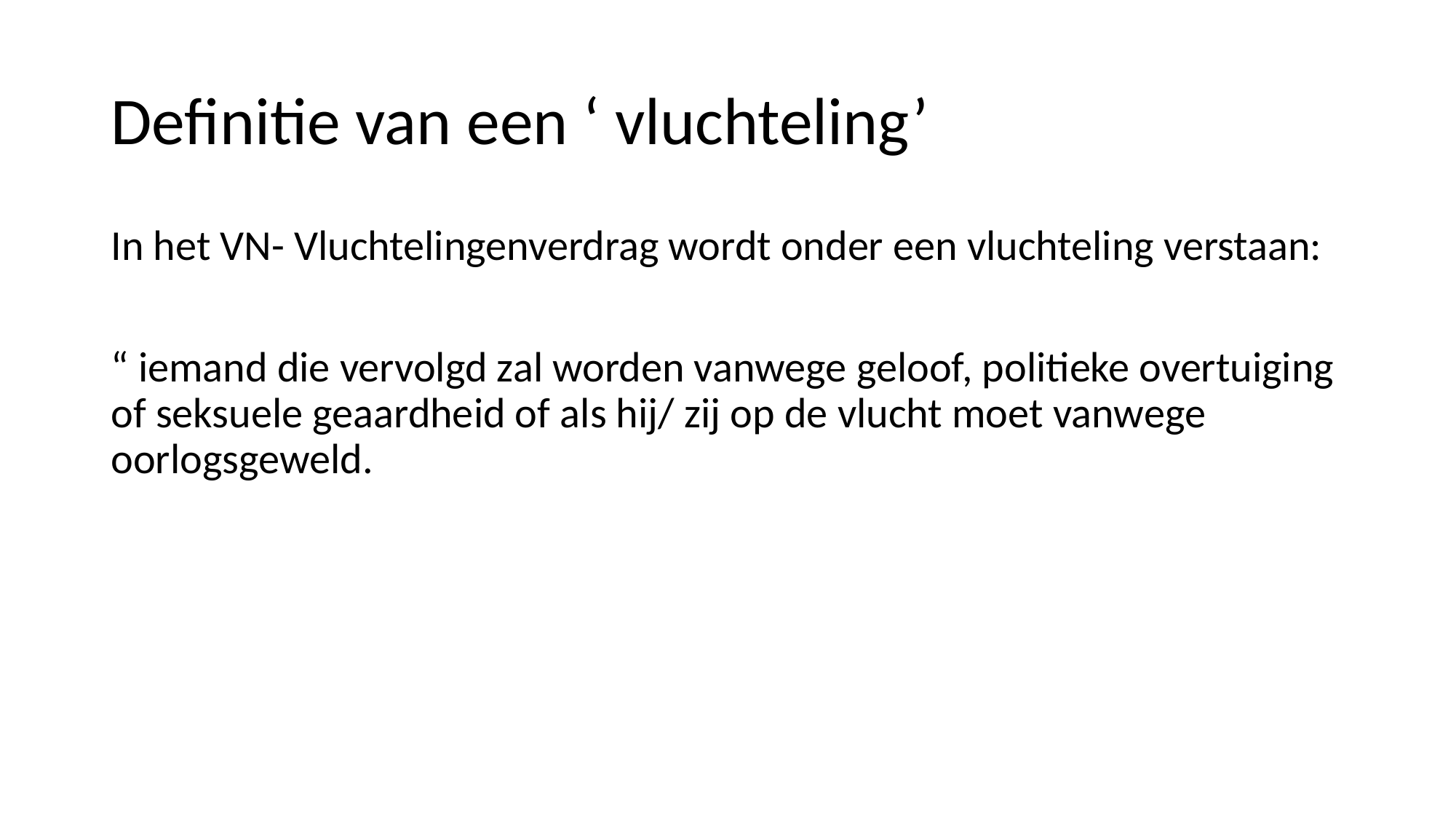

# Definitie van een ‘ vluchteling’
In het VN- Vluchtelingenverdrag wordt onder een vluchteling verstaan:

“ iemand die vervolgd zal worden vanwege geloof, politieke overtuiging of seksuele geaardheid of als hij/ zij op de vlucht moet vanwege oorlogsgeweld.